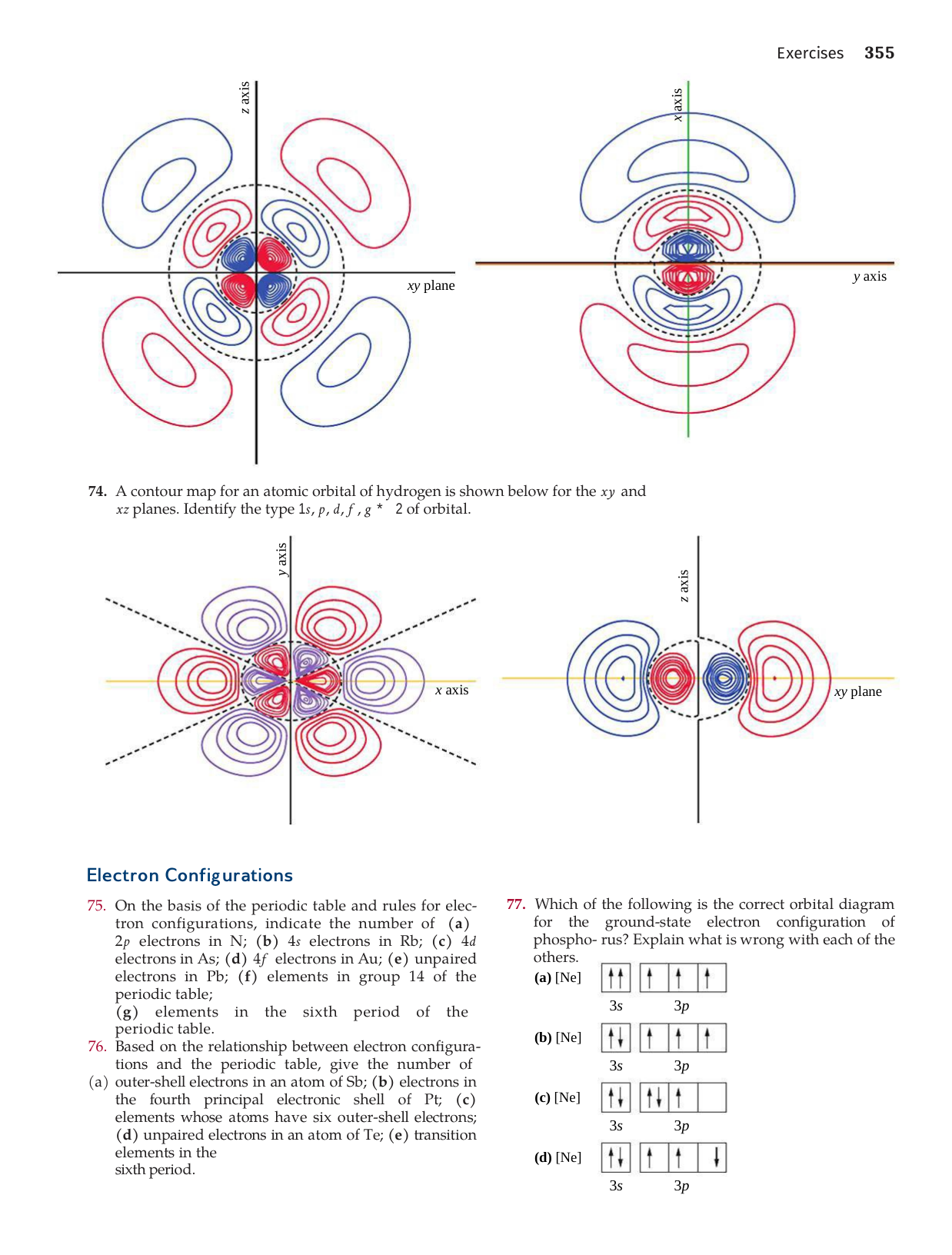

Exercises	355
z axis
x axis
y axis
xy plane
74.  A contour map for an atomic orbital of hydrogen is shown below for the xy and
xz planes. Identify the type 1s, p, d, f, g * 2 of orbital.
y axis
z axis
x axis
xy plane
Electron Configurations
On the basis of the periodic table and rules for elec- tron configurations, indicate the number of  (a)  2p electrons in N; (b) 4s electrons in Rb; (c) 4d electrons in As; (d) 4f electrons in Au; (e) unpaired electrons in Pb; (f) elements in group 14 of the periodic table;
(g)  elements  in  the  sixth  period  of  the  periodic table.
Based on the relationship between electron configura- tions  and  the  periodic  table,  give  the  number  of
outer-shell electrons in an atom of Sb; (b) electrons in the fourth principal electronic shell of Pt; (c) elements whose atoms have six outer-shell electrons; (d) unpaired electrons in an atom of Te; (e) transition elements in the
sixth period.
77.  Which of the following is the correct orbital diagram for the ground-state electron configuration of phospho- rus? Explain what is wrong with each of the others.
(a) [Ne]
3s
3p
(b) [Ne]
3s
3p
(c) [Ne]
3s
3p
(d) [Ne]
3s
3p